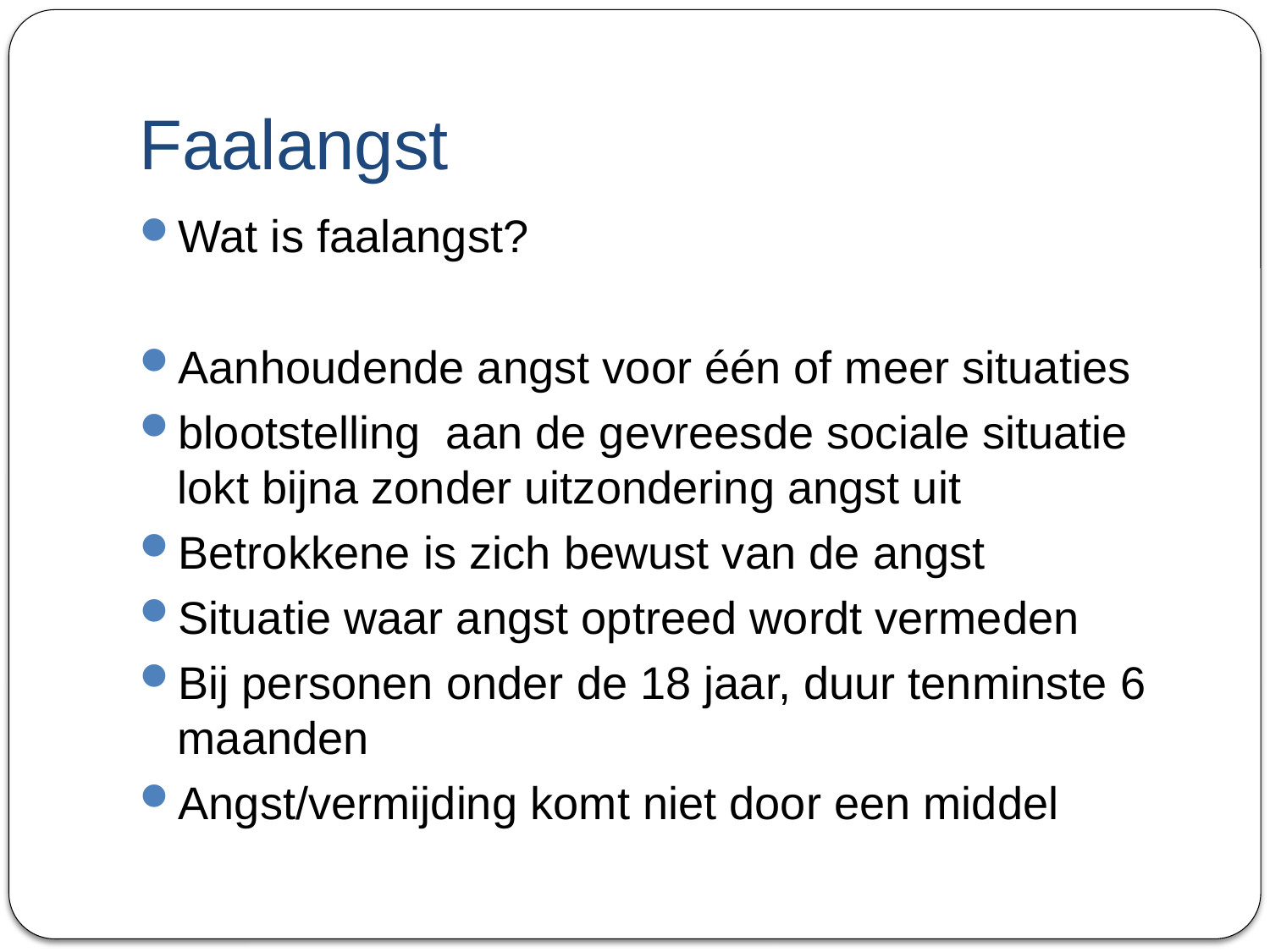

# Faalangst
Wat is faalangst?

Aanhoudende angst voor één of meer situaties
blootstelling  aan de gevreesde sociale situatie lokt bijna zonder uitzondering angst uit
Betrokkene is zich bewust van de angst
Situatie waar angst optreed wordt vermeden
Bij personen onder de 18 jaar, duur tenminste 6 maanden
Angst/vermijding komt niet door een middel